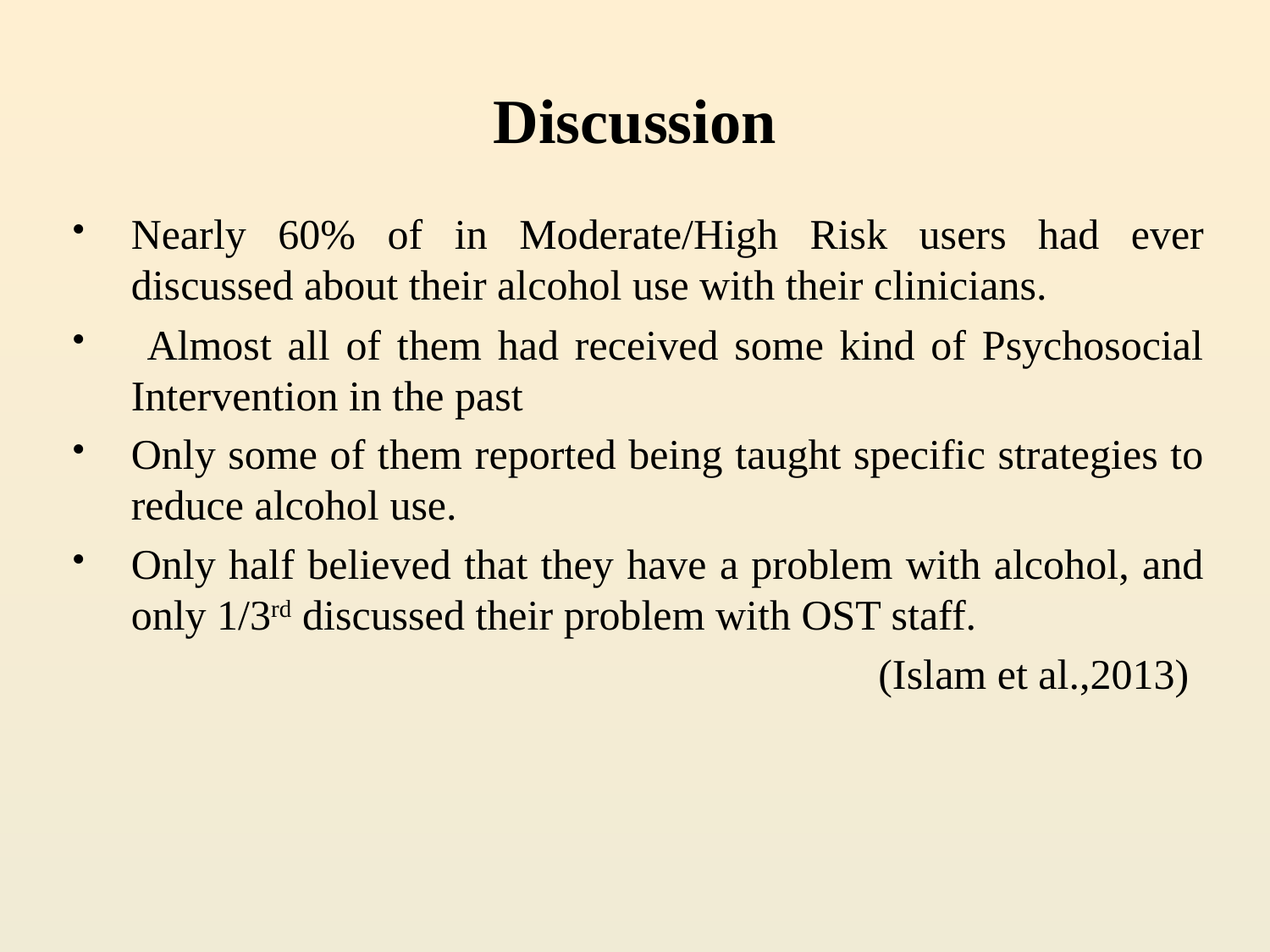

# Discussion
Nearly 60% of in Moderate/High Risk users had ever discussed about their alcohol use with their clinicians.
 Almost all of them had received some kind of Psychosocial Intervention in the past
Only some of them reported being taught specific strategies to reduce alcohol use.
Only half believed that they have a problem with alcohol, and only 1/3rd discussed their problem with OST staff.
                                                                            (Islam et al.,2013)